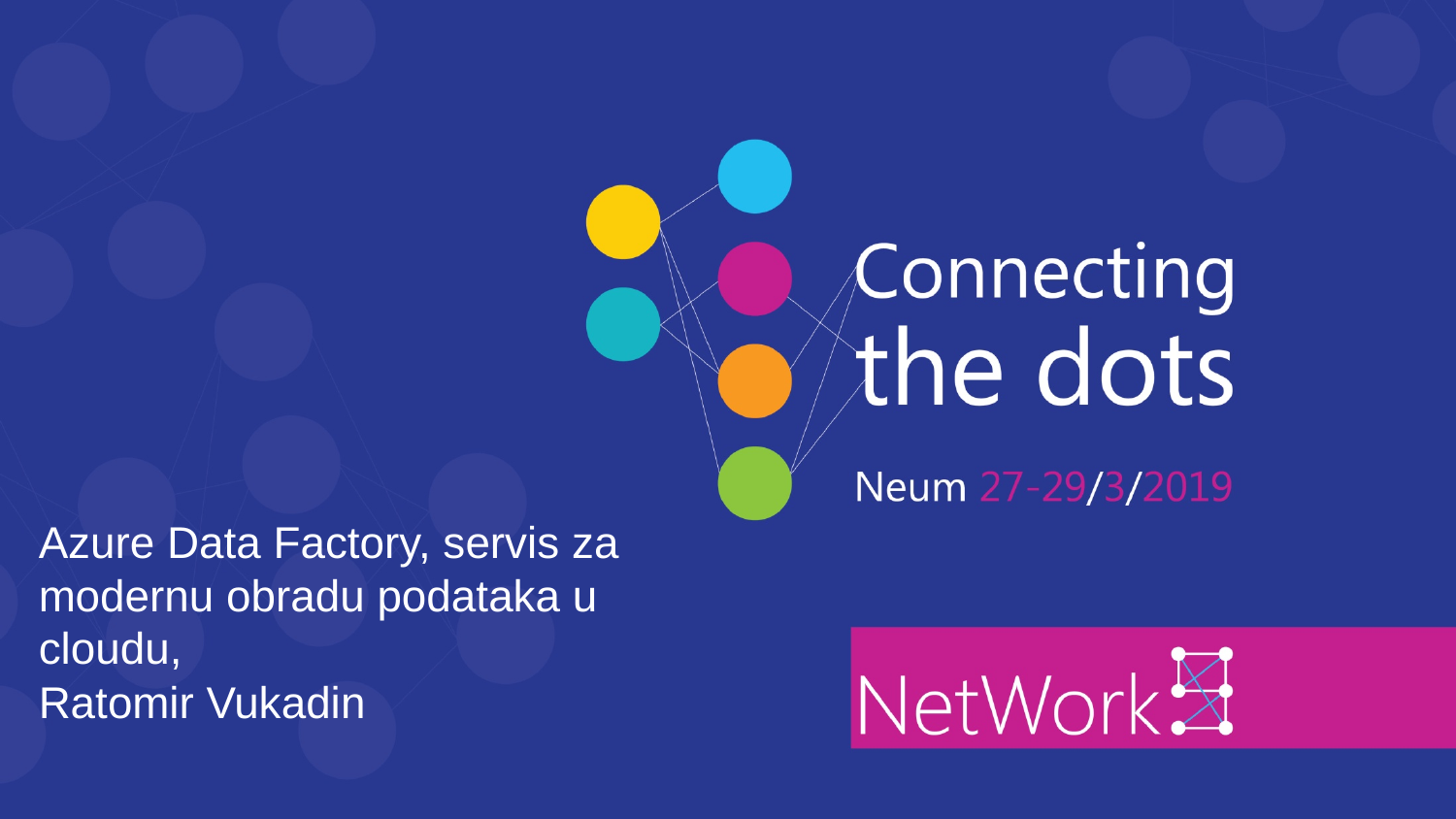

Azure Data Factory, servis za modernu obradu podataka u cloudu,
Ratomir Vukadin